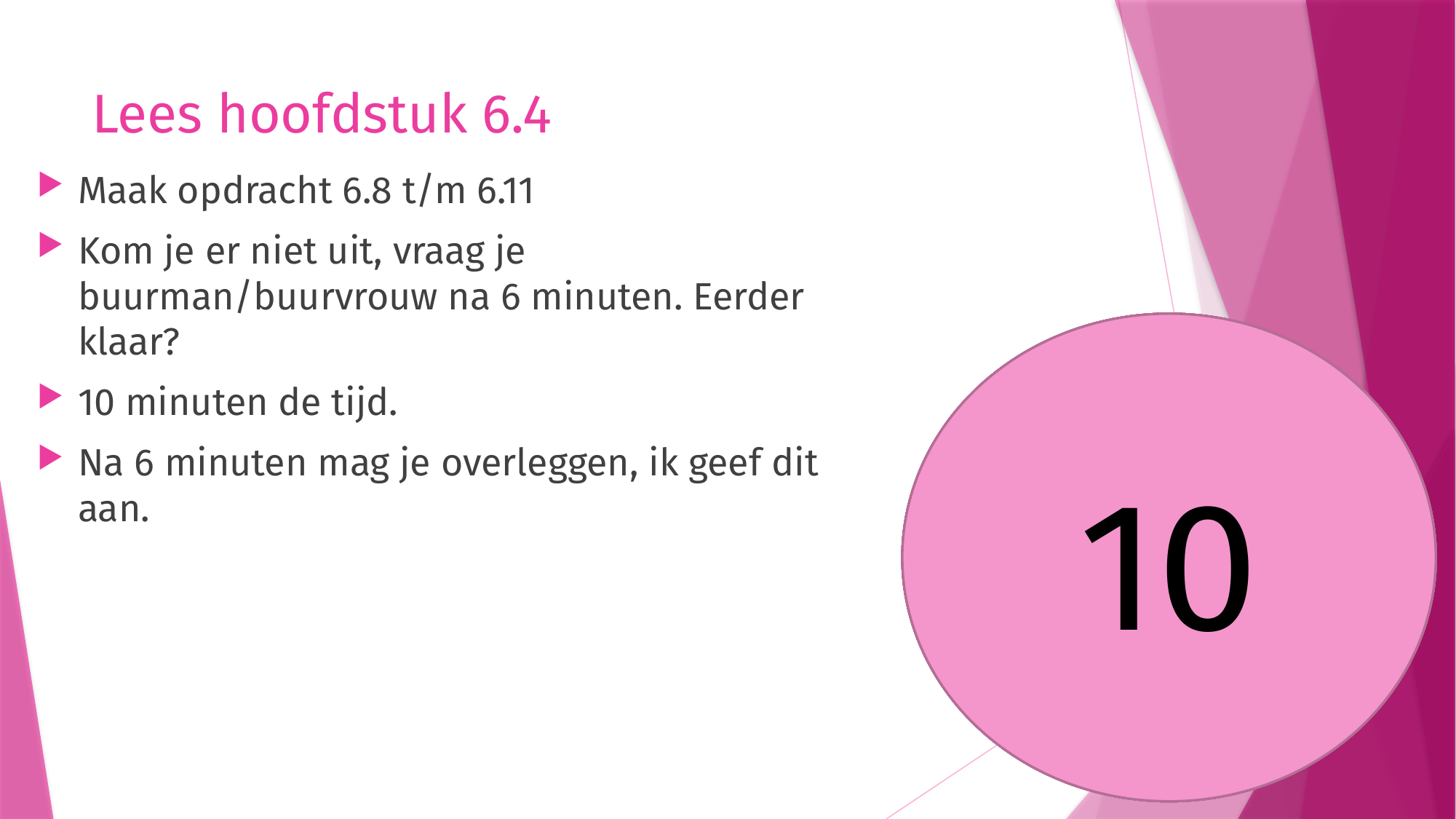

# Lees hoofdstuk 6.4
Maak opdracht 6.8 t/m 6.11
Kom je er niet uit, vraag je buurman/buurvrouw na 6 minuten. Eerder klaar?
10 minuten de tijd.
Na 6 minuten mag je overleggen, ik geef dit aan.
10
9
8
5
6
7
4
3
1
2